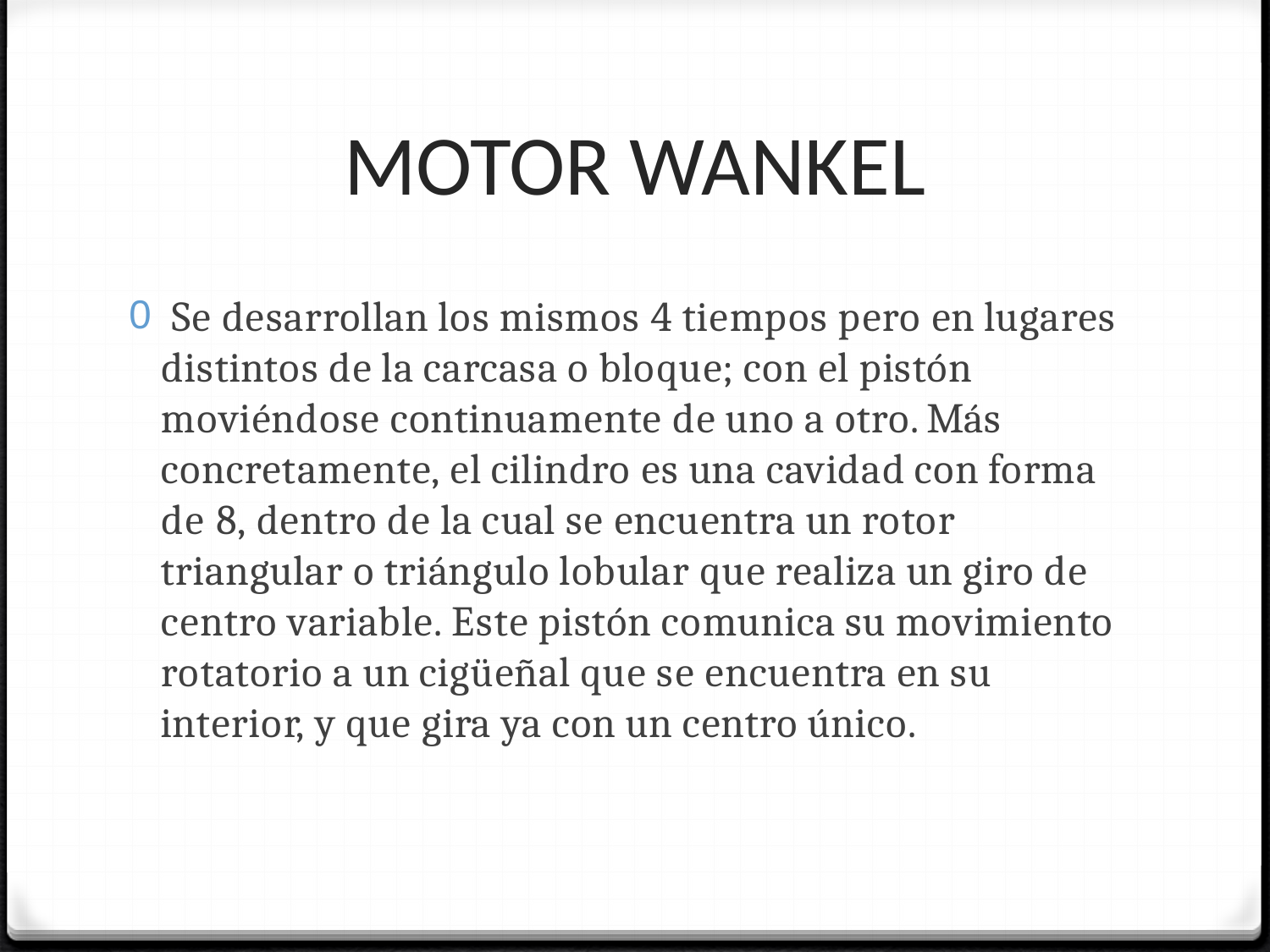

# MOTOR WANKEL
 Se desarrollan los mismos 4 tiempos pero en lugares distintos de la carcasa o bloque; con el pistón moviéndose continuamente de uno a otro. Más concretamente, el cilindro es una cavidad con forma de 8, dentro de la cual se encuentra un rotor triangular o triángulo lobular que realiza un giro de centro variable. Este pistón comunica su movimiento rotatorio a un cigüeñal que se encuentra en su interior, y que gira ya con un centro único.